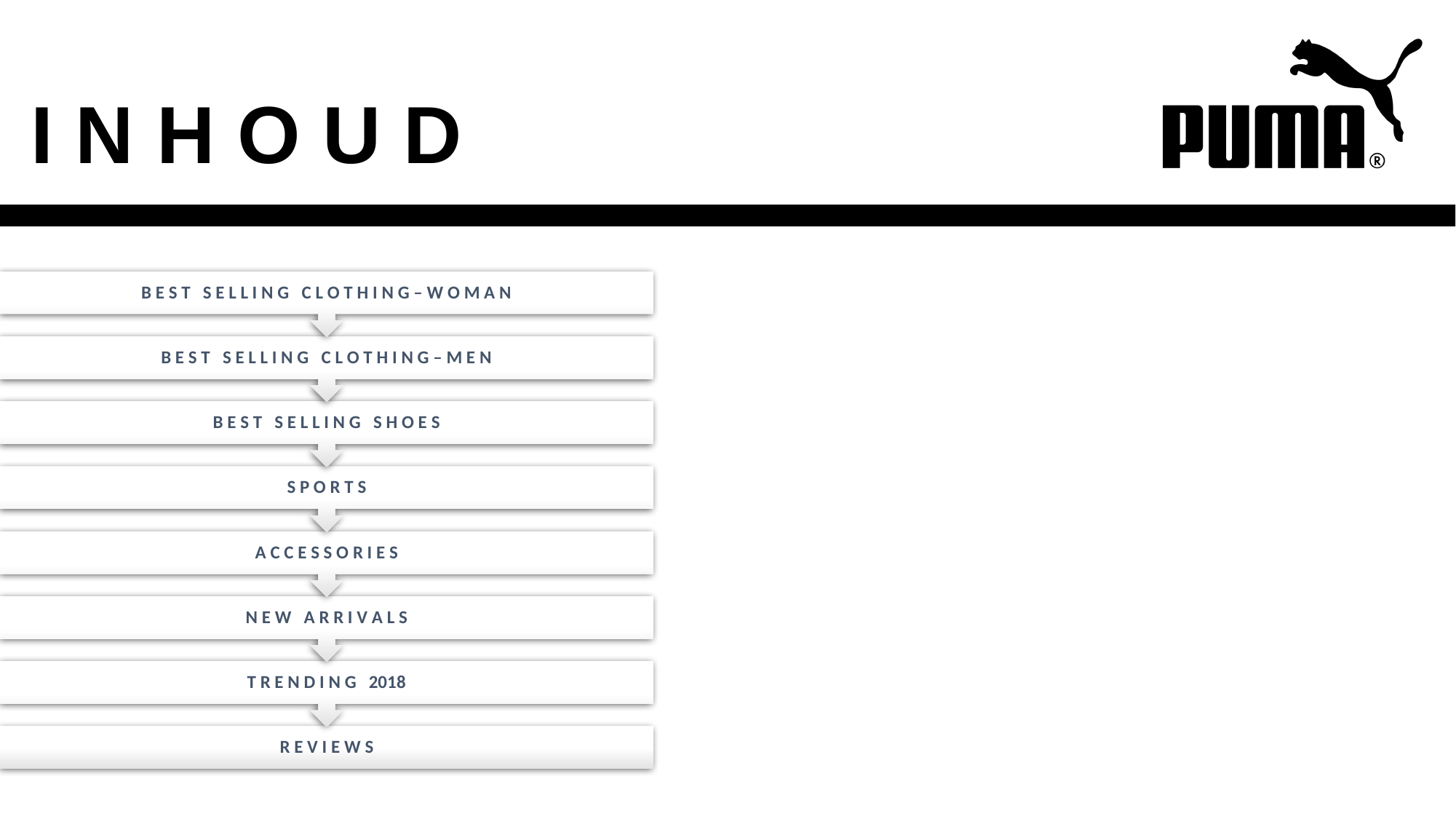

# I N H O U D
R E V I E W S
T R E N D I N G   2018
N E W   A R R I V A L S
A C C E S S O R I E S
S P O R T S
B E S T   S E L L I N G   S H O E S
B E S T   S E L L I N G   C L O T H I N G – M E N
B E S T   S E L L I N G   C L O T H I N G – W O M A N